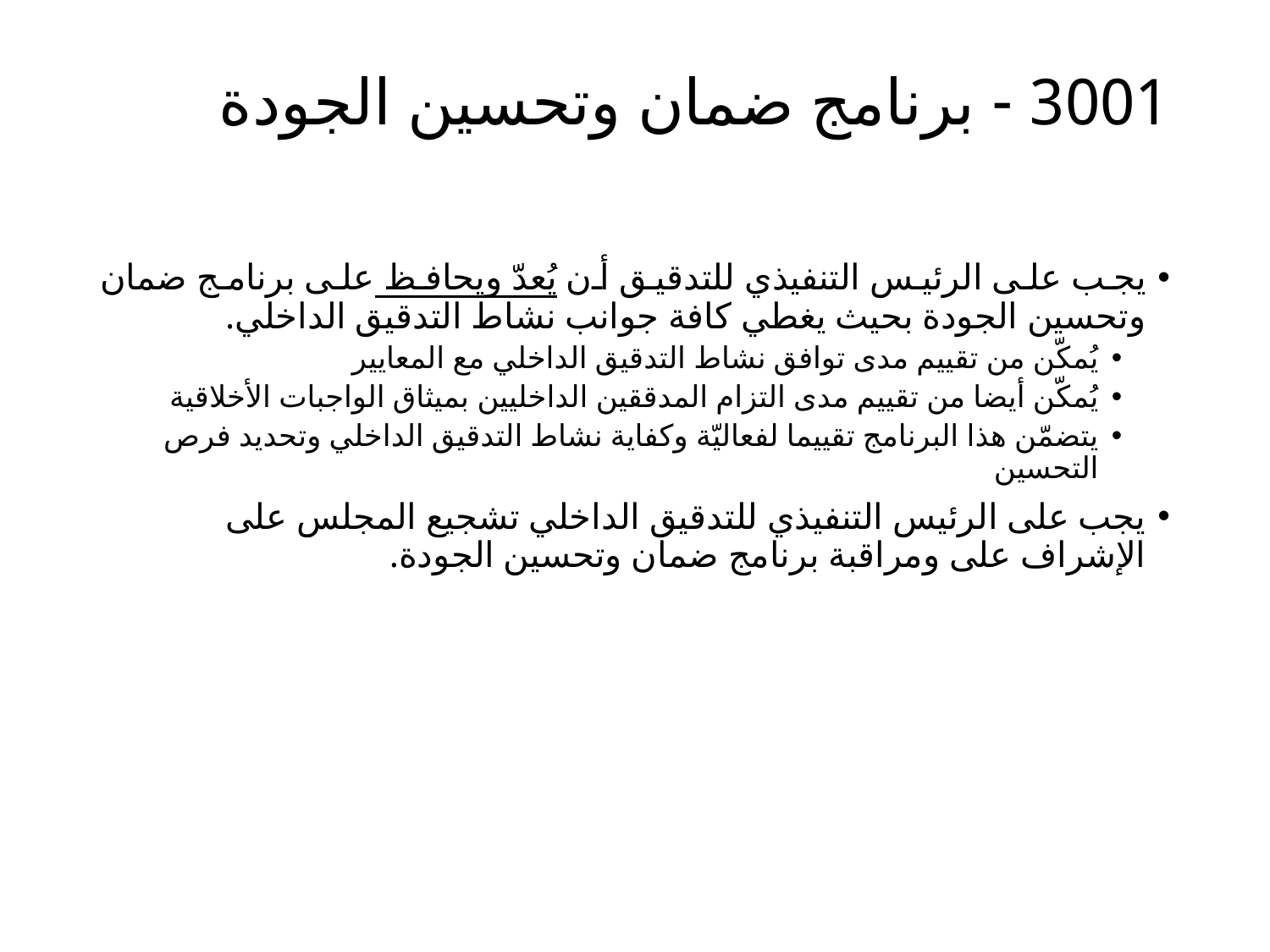

# 3001 - برنامج ضمان وتحسين الجودة
يجب على الرئيس التنفيذي للتدقيق أن يُعدّ ويحافظ على برنامج ضمان وتحسين الجودة بحيث يغطي كافة جوانب نشاط التدقيق الداخلي.
يُمكّن من تقييم مدى توافق نشاط التدقيق الداخلي مع المعايير
يُمكّن أيضا من تقييم مدى التزام المدققين الداخليين بميثاق الواجبات الأخلاقية
يتضمّن هذا البرنامج تقييما لفعاليّة وكفاية نشاط التدقيق الداخلي وتحديد فرص التحسين
يجب على الرئيس التنفيذي للتدقيق الداخلي تشجيع المجلس على الإشراف على ومراقبة برنامج ضمان وتحسين الجودة.